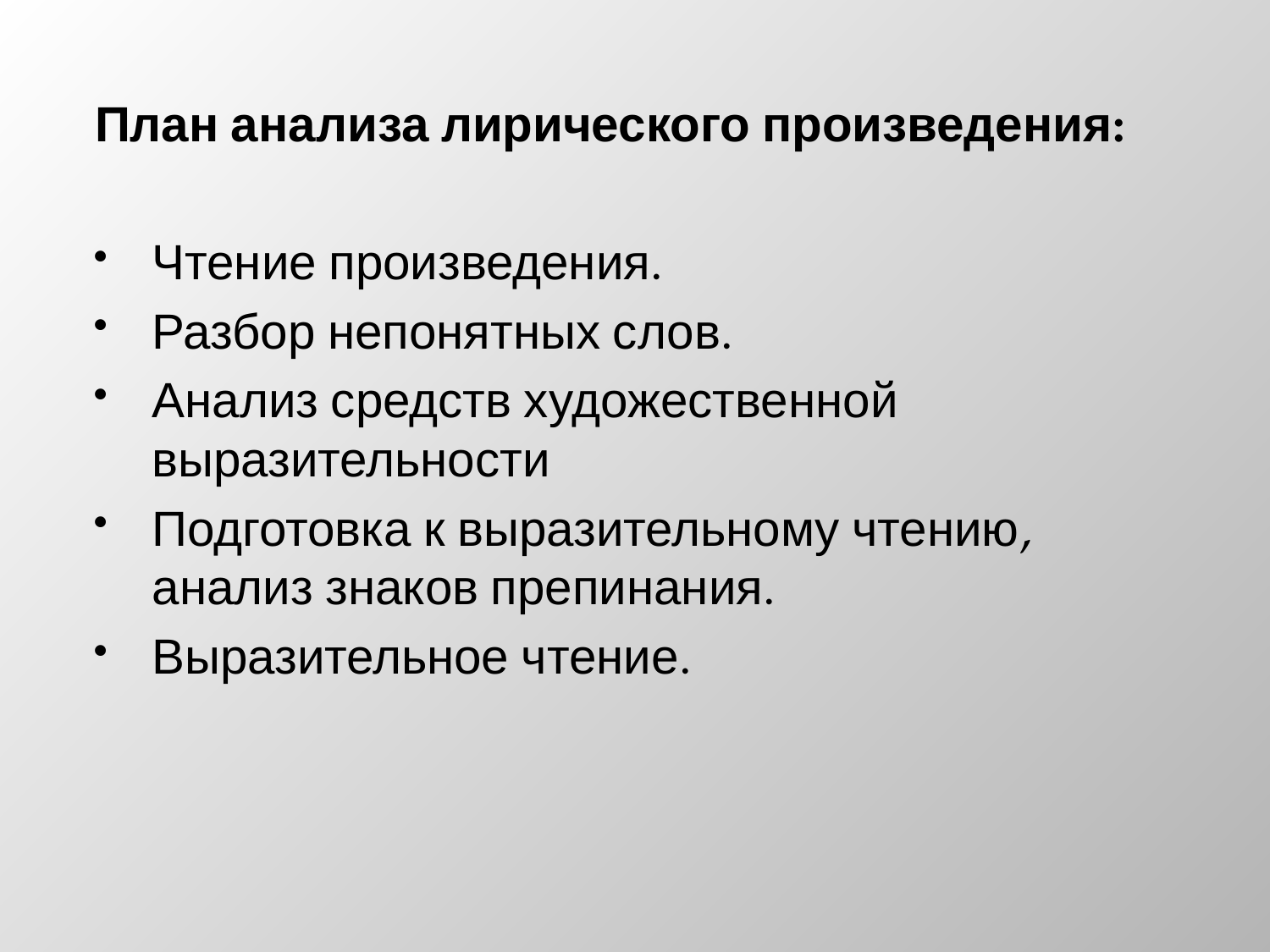

План анализа лирического произведения:

Чтение произведения.
Разбор непонятных слов.
Анализ средств художественной выразительности
Подготовка к выразительному чтению, анализ знаков препинания.
Выразительное чтение.